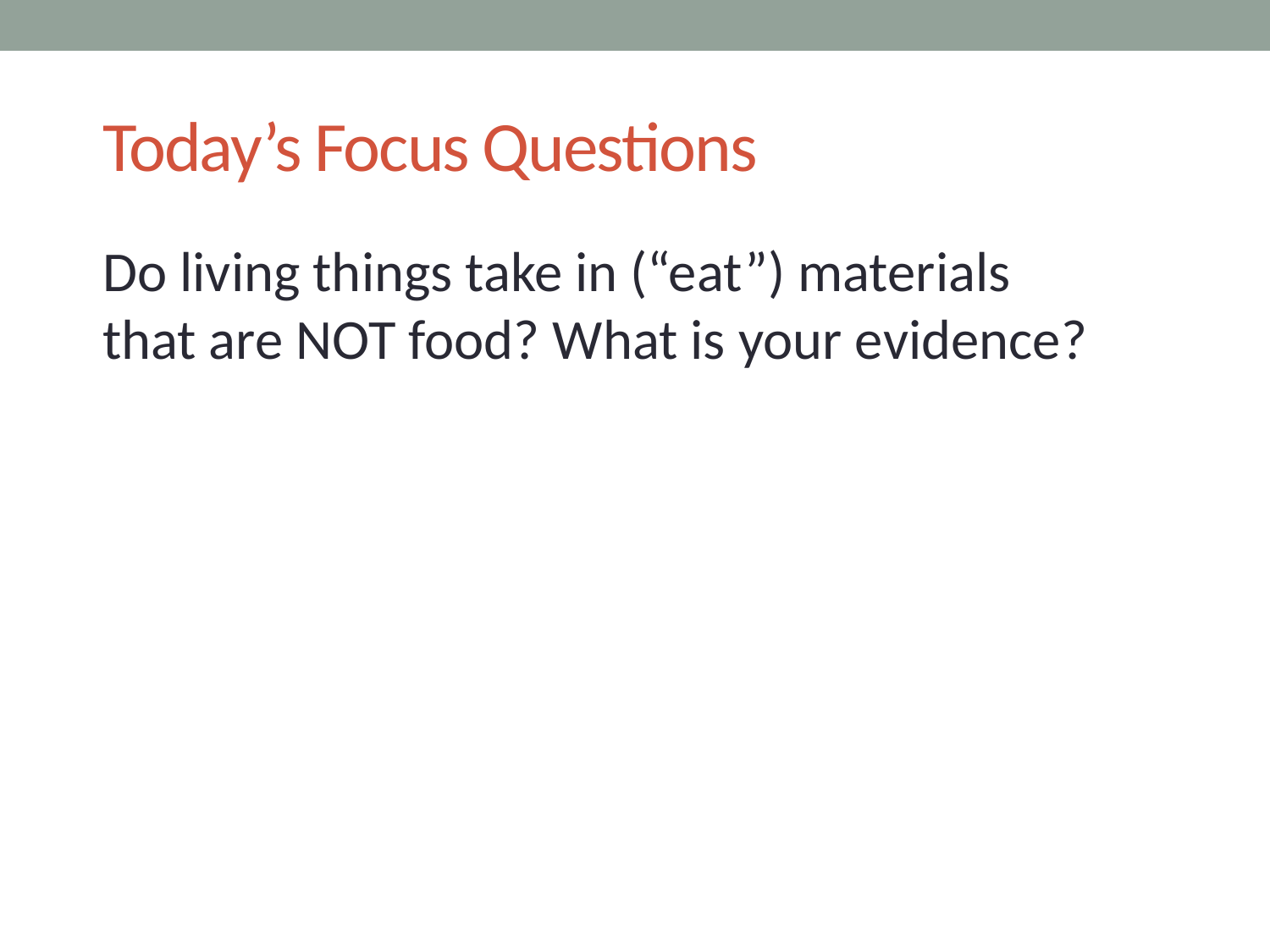

# Today’s Focus Questions
Do living things take in (“eat”) materials
that are NOT food? What is your evidence?